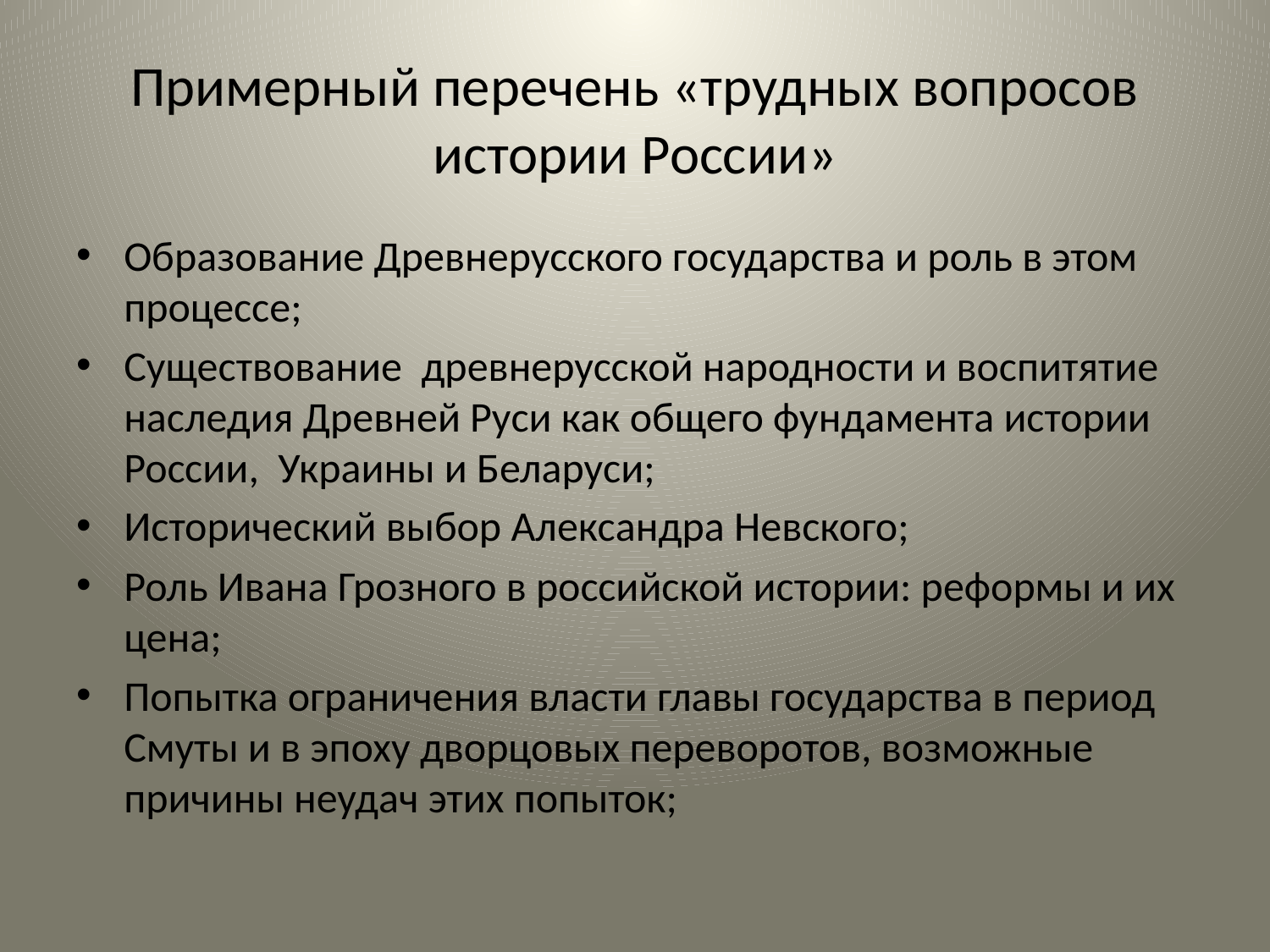

# Примерный перечень «трудных вопросов истории России»
Образование Древнерусского государства и роль в этом процессе;
Существование  древнерусской народности и воспитятие наследия Древней Руси как общего фундамента истории России,  Украины и Беларуси;
Исторический выбор Александра Невского;
Роль Ивана Грозного в российской истории: реформы и их цена;
Попытка ограничения власти главы государства в период Смуты и в эпоху дворцовых переворотов, возможные причины неудач этих попыток;